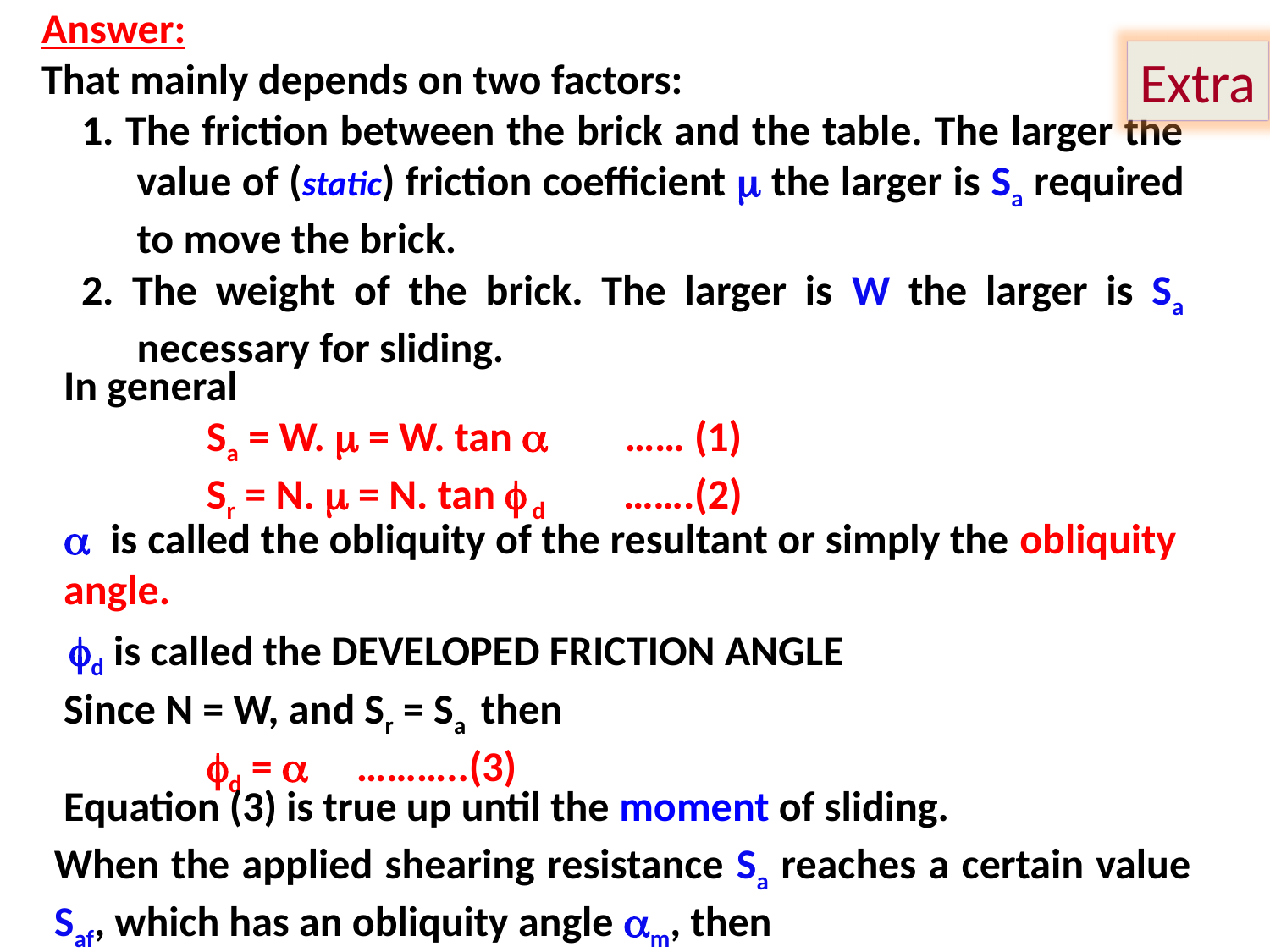

Answer:
That mainly depends on two factors:
1. The friction between the brick and the table. The larger the value of (static) friction coefficient μ the larger is Sa required to move the brick.
2. The weight of the brick. The larger is W the larger is Sa necessary for sliding.
Extra
In general
Sa = W. μ = W. tan α        …… (1)
Sr = N. μ = N. tan φ d         …….(2)
α  is called the obliquity of the resultant or simply the obliquity angle.
φd is called the DEVELOPED FRICTION ANGLE
Since N = W, and Sr = Sa  then
φd = α     ………..(3)
Equation (3) is true up until the moment of sliding.
When the applied shearing resistance Sa reaches a certain value Saf, which has an obliquity angle αm, then